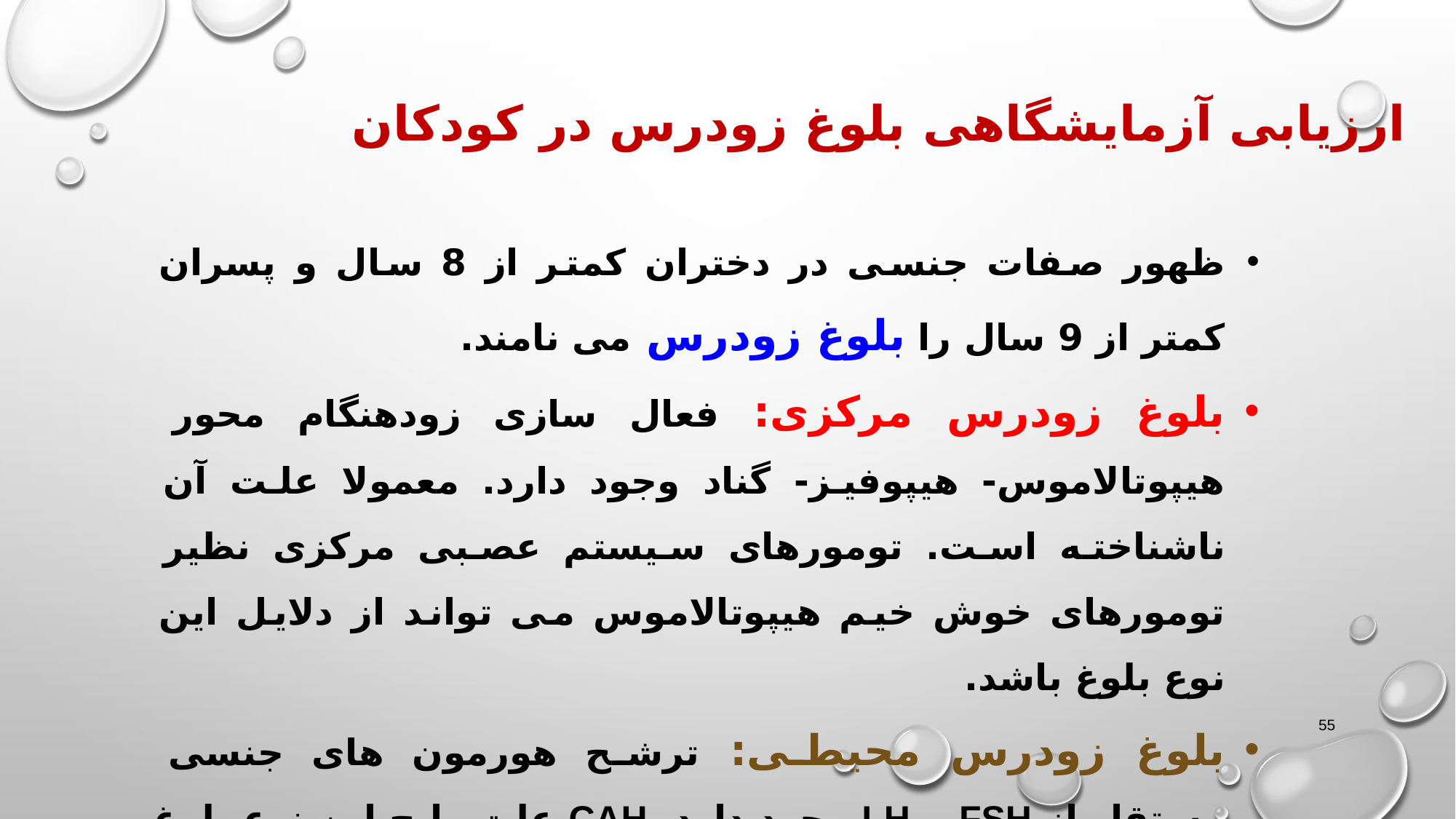

ارزیابی آزمایشگاهی بلوغ زودرس در کودکان
ظهور صفات جنسی در دختران کمتر از 8 سال و پسران کمتر از 9 سال را بلوغ زودرس می نامند.
بلوغ زودرس مرکزی: فعال سازی زودهنگام محور هیپوتالاموس- هیپوفیز- گناد وجود دارد. معمولا علت آن ناشناخته است. تومورهای سیستم عصبی مرکزی نظیر تومورهای خوش خیم هیپوتالاموس می تواند از دلایل این نوع بلوغ باشد.
بلوغ زودرس محیطی: ترشح هورمون های جنسی مستقل از FSH و LH وجود دارد. CAH علت رایج این نوع بلوغ است.
55